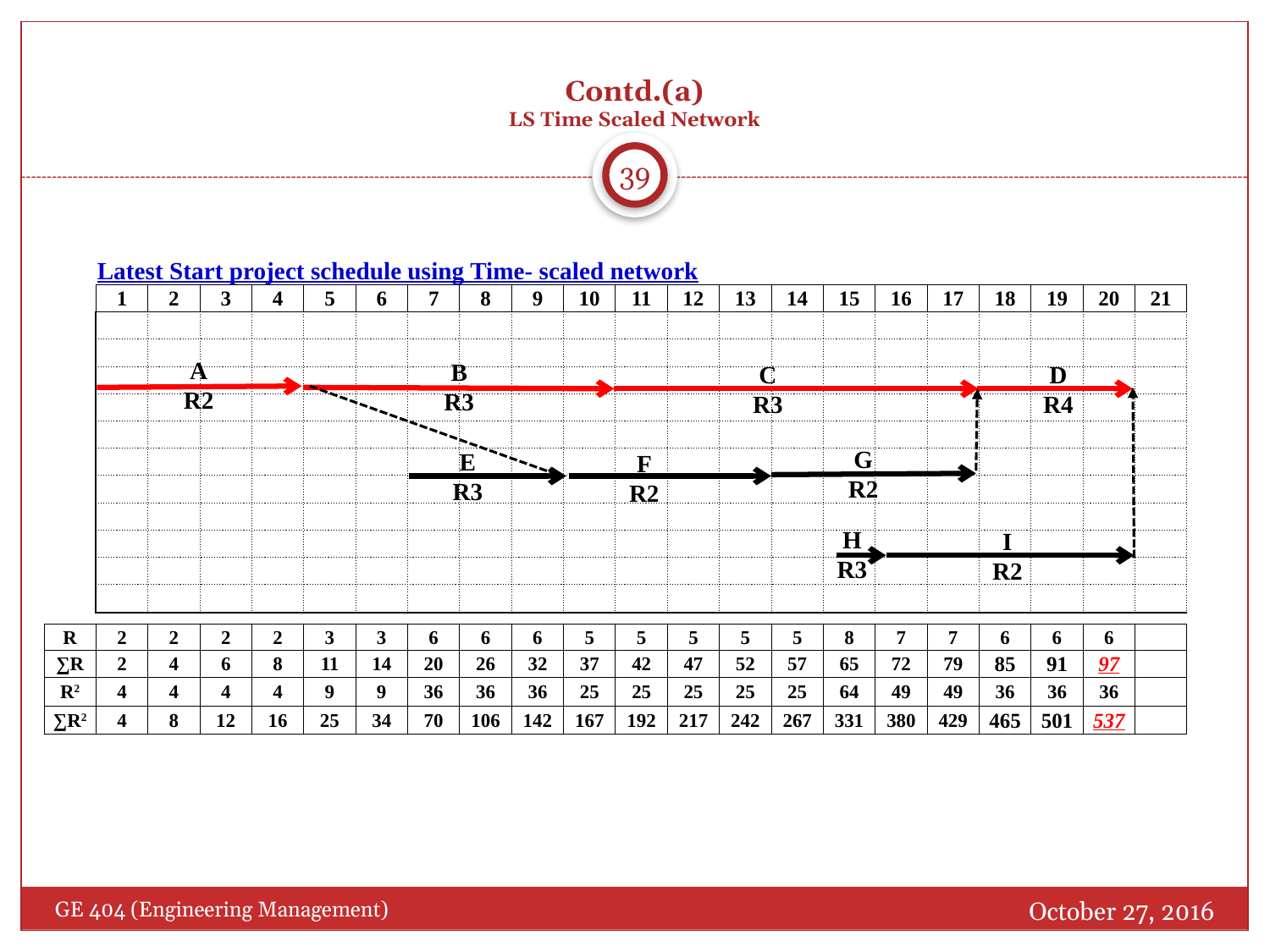

# Contd.(a) LS Time Scaled Network
39
|  | Latest Start project schedule using Time- scaled network |  |  |  |  |  |  |  |  |  |  |  |  |  |  |  |  |  |  |  |  |
| --- | --- | --- | --- | --- | --- | --- | --- | --- | --- | --- | --- | --- | --- | --- | --- | --- | --- | --- | --- | --- | --- |
|  | 1 | 2 | 3 | 4 | 5 | 6 | 7 | 8 | 9 | 10 | 11 | 12 | 13 | 14 | 15 | 16 | 17 | 18 | 19 | 20 | 21 |
|  |  |  |  |  |  |  |  |  |  |  |  |  |  |  |  |  |  |  |  |  |  |
|  |  |  |  |  |  |  |  |  |  |  |  |  |  |  |  |  |  |  |  |  |  |
|  |  |  |  |  |  |  |  |  |  |  |  |  |  |  |  |  |  |  |  |  |  |
|  |  |  |  |  |  |  |  |  |  |  |  |  |  |  |  |  |  |  |  |  |  |
|  |  |  |  |  |  |  |  |  |  |  |  |  |  |  |  |  |  |  |  |  |  |
|  |  |  |  |  |  |  |  |  |  |  |  |  |  |  |  |  |  |  |  |  |  |
|  |  |  |  |  |  |  |  |  |  |  |  |  |  |  |  |  |  |  |  |  |  |
|  |  |  |  |  |  |  |  |  |  |  |  |  |  |  |  |  |  |  |  |  |  |
|  |  |  |  |  |  |  |  |  |  |  |  |  |  |  |  |  |  |  |  |  |  |
|  |  |  |  |  |  |  |  |  |  |  |  |  |  |  |  |  |  |  |  |  |  |
|  |  |  |  |  |  |  |  |  |  |  |  |  |  |  |  |  |  |  |  |  |  |
A
R2
B
R3
C
R3
D
R4
G
R2
E
R3
F
R2
H
R3
I
R2
| R | 2 | 2 | 2 | 2 | 3 | 3 | 6 | 6 | 6 | 5 | 5 | 5 | 5 | 5 | 8 | 7 | 7 | 6 | 6 | 6 |  |
| --- | --- | --- | --- | --- | --- | --- | --- | --- | --- | --- | --- | --- | --- | --- | --- | --- | --- | --- | --- | --- | --- |
| ∑R | 2 | 4 | 6 | 8 | 11 | 14 | 20 | 26 | 32 | 37 | 42 | 47 | 52 | 57 | 65 | 72 | 79 | 85 | 91 | 97 |  |
| R2 | 4 | 4 | 4 | 4 | 9 | 9 | 36 | 36 | 36 | 25 | 25 | 25 | 25 | 25 | 64 | 49 | 49 | 36 | 36 | 36 |  |
| ∑R2 | 4 | 8 | 12 | 16 | 25 | 34 | 70 | 106 | 142 | 167 | 192 | 217 | 242 | 267 | 331 | 380 | 429 | 465 | 501 | 537 |  |
October 27, 2016
GE 404 (Engineering Management)